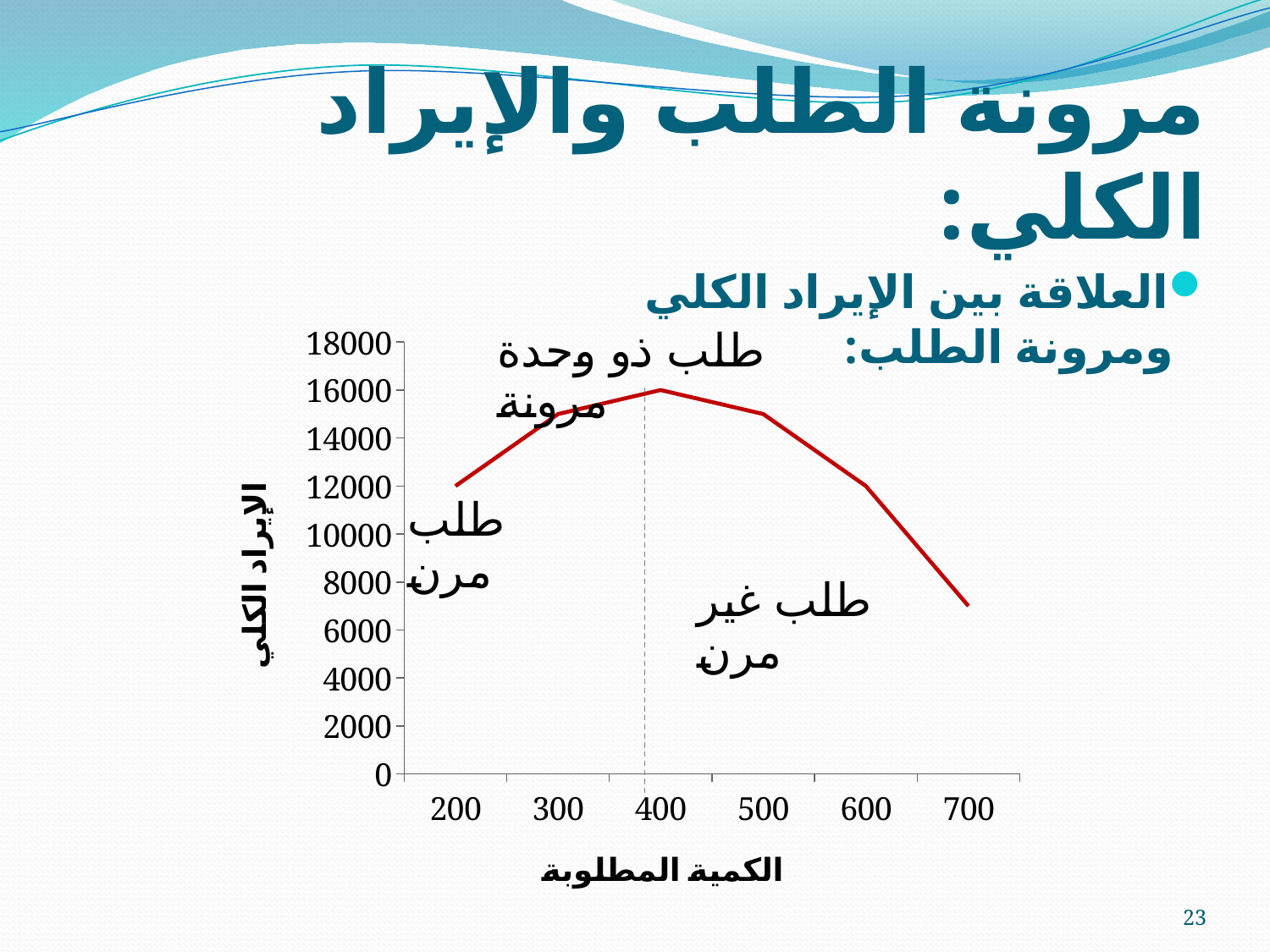

# مرونة الطلب والإيراد الكلي:
العلاقة بين الإيراد الكلي ومرونة الطلب:

### Chart

| Category | الإيراد الكلي |
|---|---|
| 200 | 12000.0 |
| 300 | 15000.0 |
| 400 | 16000.0 |
| 500 | 15000.0 |
| 600 | 12000.0 |
| 700 | 7000.0 |
23